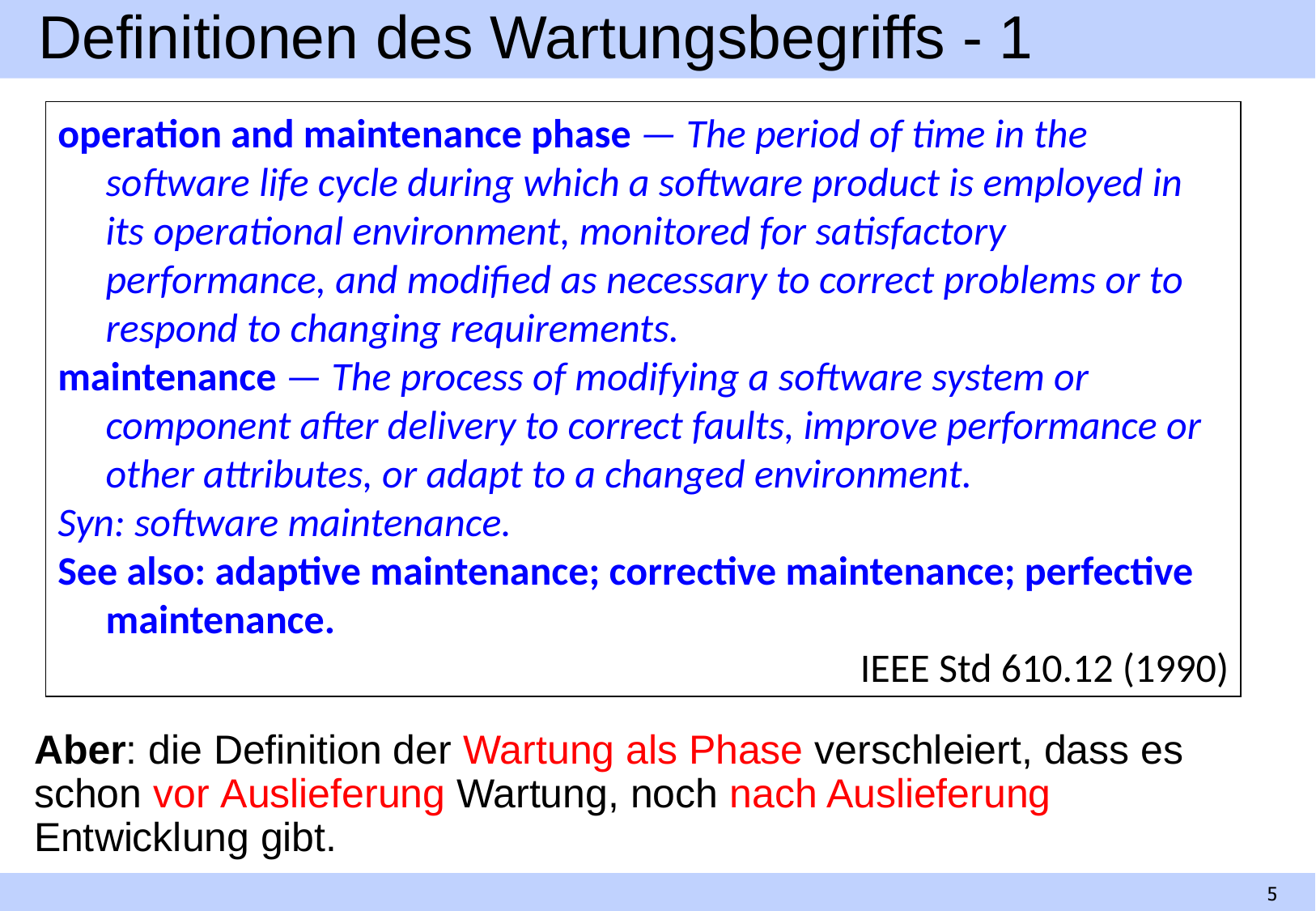

# Definitionen des Wartungsbegriffs - 1
operation and maintenance phase — The period of time in the software life cycle during which a software product is employed in its operational environment, monitored for satisfactory performance, and modified as necessary to correct problems or to respond to changing requirements.
maintenance — The process of modifying a software system or component after delivery to correct faults, improve performance or other attributes, or adapt to a changed environment.
Syn: software maintenance.
See also: adaptive maintenance; corrective maintenance; perfective maintenance.
IEEE Std 610.12 (1990)
Aber: die Definition der Wartung als Phase verschleiert, dass es schon vor Auslieferung Wartung, noch nach Auslieferung Entwicklung gibt.

5